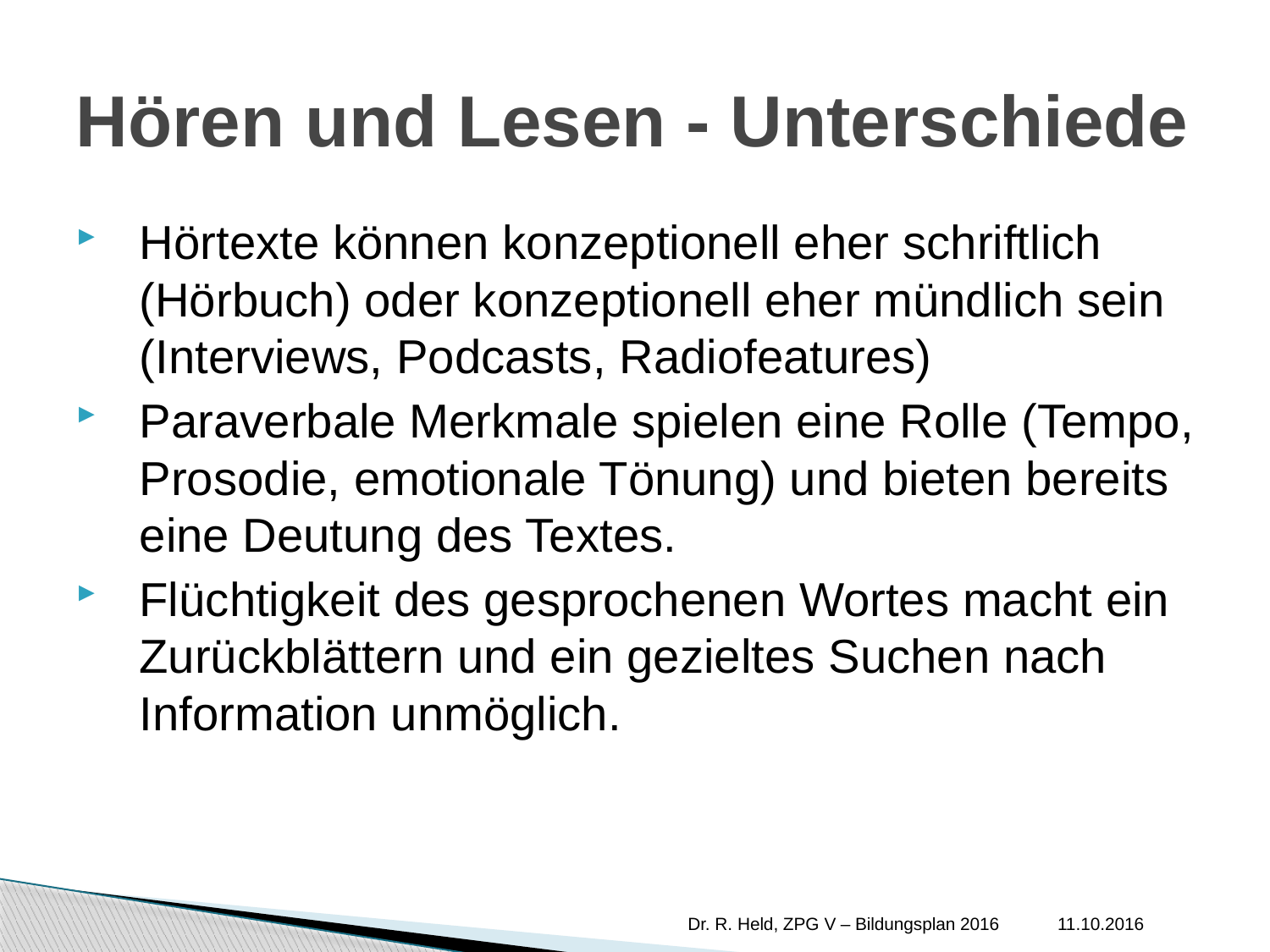

# Hören und Lesen - Unterschiede
Hörtexte können konzeptionell eher schriftlich (Hörbuch) oder konzeptionell eher mündlich sein (Interviews, Podcasts, Radiofeatures)
Paraverbale Merkmale spielen eine Rolle (Tempo, Prosodie, emotionale Tönung) und bieten bereits eine Deutung des Textes.
Flüchtigkeit des gesprochenen Wortes macht ein Zurückblättern und ein gezieltes Suchen nach Information unmöglich.

11.10.2016
Dr. R. Held, ZPG V – Bildungsplan 2016